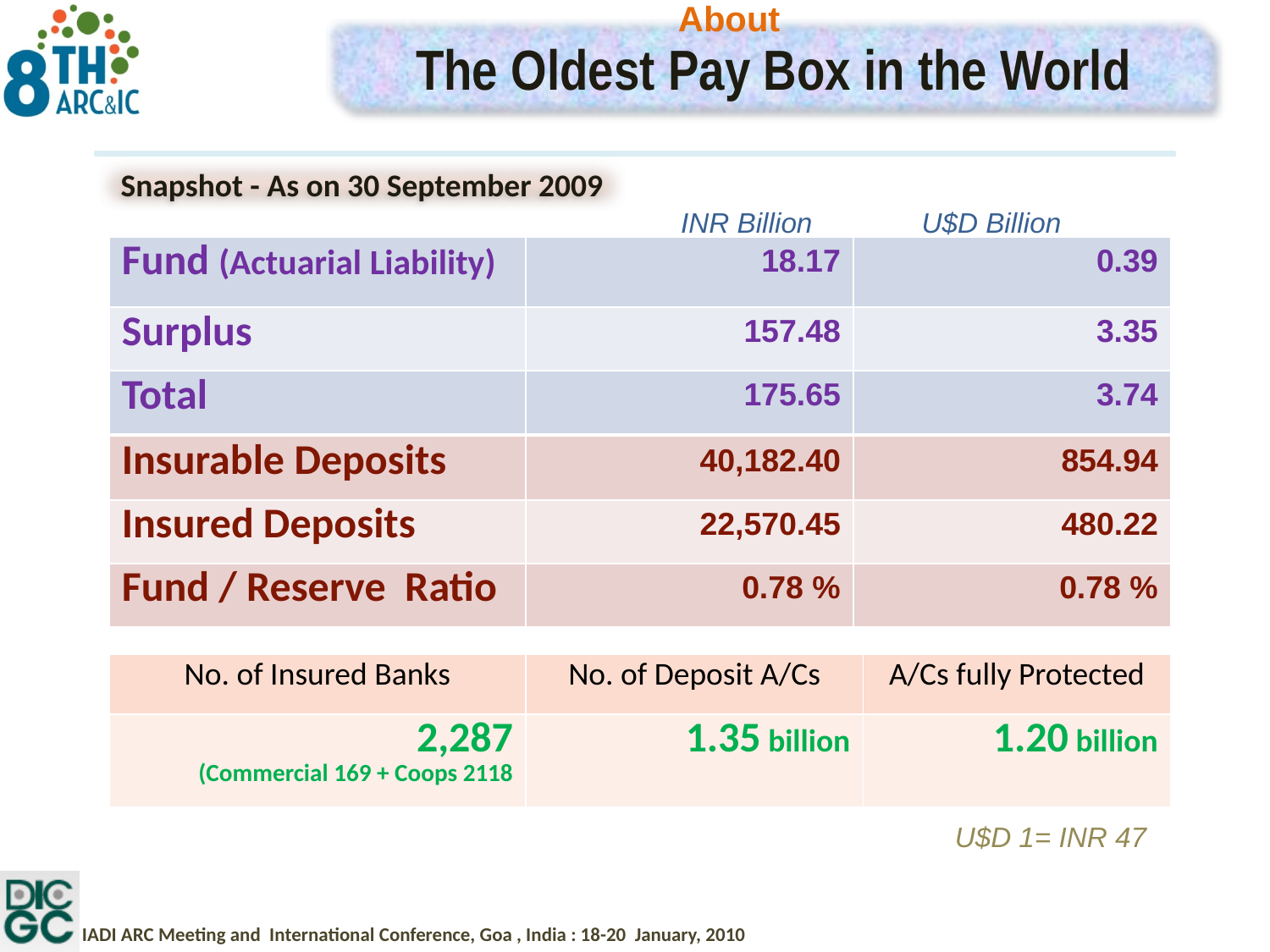

About
The Oldest Pay Box in the World

Snapshot - As on 30 September 2009
   INR Billion              U$D Billion
| Fund (Actuarial Liability) | 18.17 | 0.39 |
| --- | --- | --- |
| Surplus | 157.48 | 3.35 |
| Total | 175.65 | 3.74 |
| Insurable Deposits | 40,182.40 | 854.94 |
| --- | --- | --- |
| Insured Deposits | 22,570.45 | 480.22 |
| Fund / Reserve Ratio | 0.78 % | 0.78 % |
| No. of Insured Banks | No. of Deposit A/Cs | A/Cs fully Protected |
| --- | --- | --- |
| 2,287 (Commercial 169 + Coops 2118 | 1.35 billion | 1.20 billion |
U$D 1= INR 47